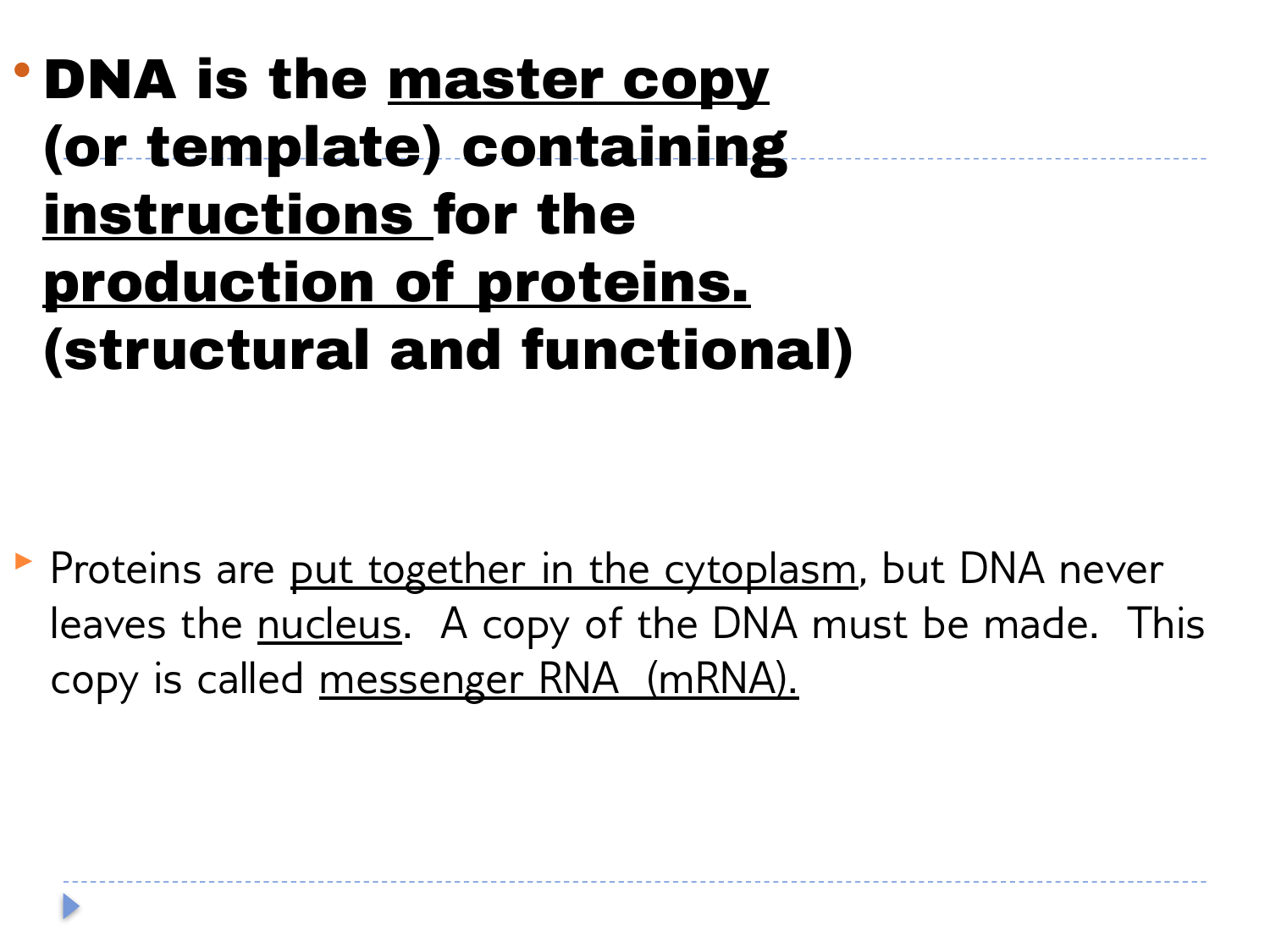

DNA is the master copy (or template) containing instructions for the production of proteins. (structural and functional)

Proteins are put together in the cytoplasm, but DNA never leaves the nucleus.  A copy of the DNA must be made.  This copy is called messenger RNA  (mRNA).